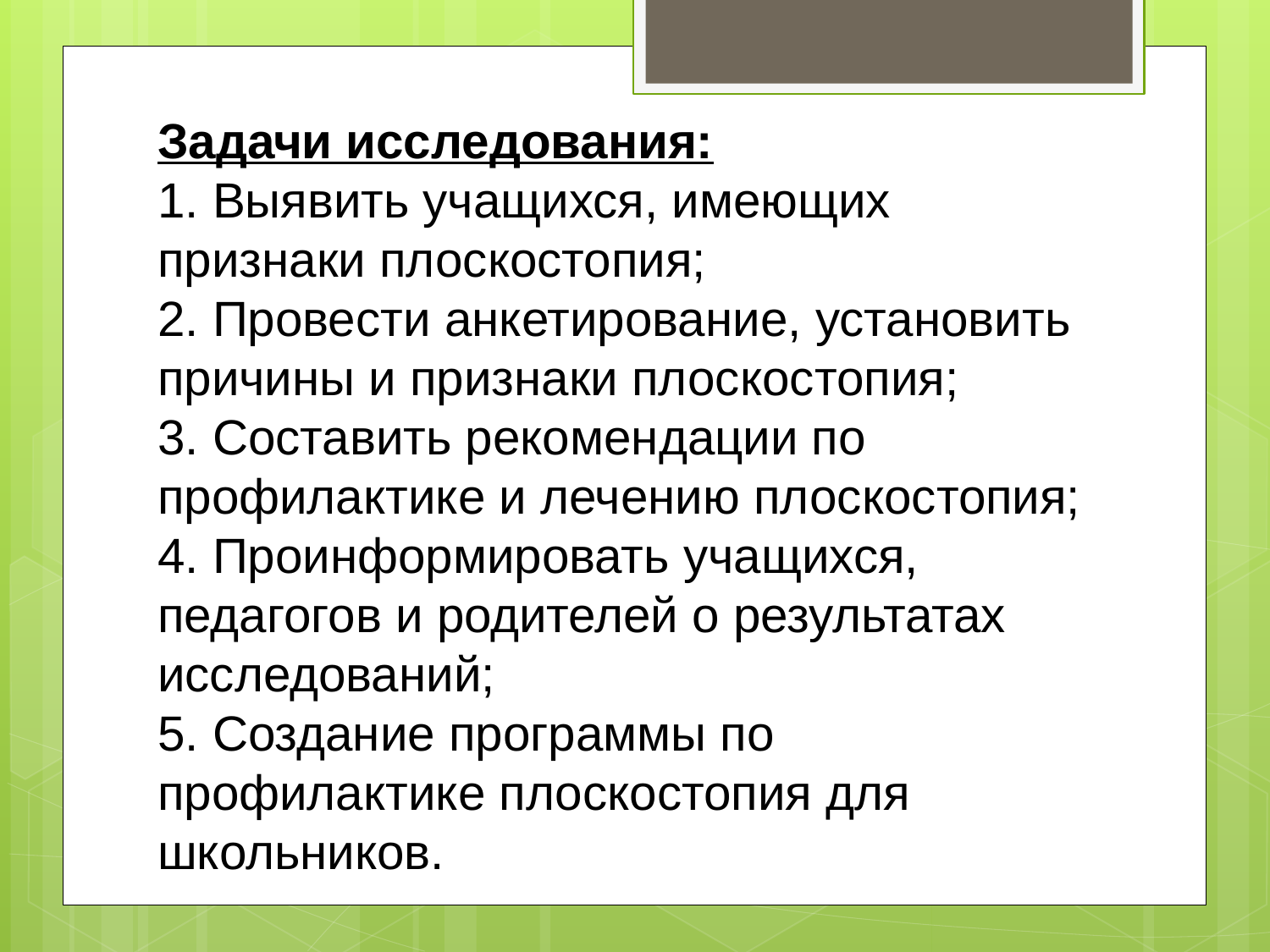

# Задачи исследования: 1. Выявить учащихся, имеющих признаки плоскостопия; 2. Провести анкетирование, установить причины и признаки плоскостопия; 3. Составить рекомендации по профилактике и лечению плоскостопия; 4. Проинформировать учащихся, педагогов и родителей о результатах исследований; 5. Создание программы по профилактике плоскостопия для школьников.